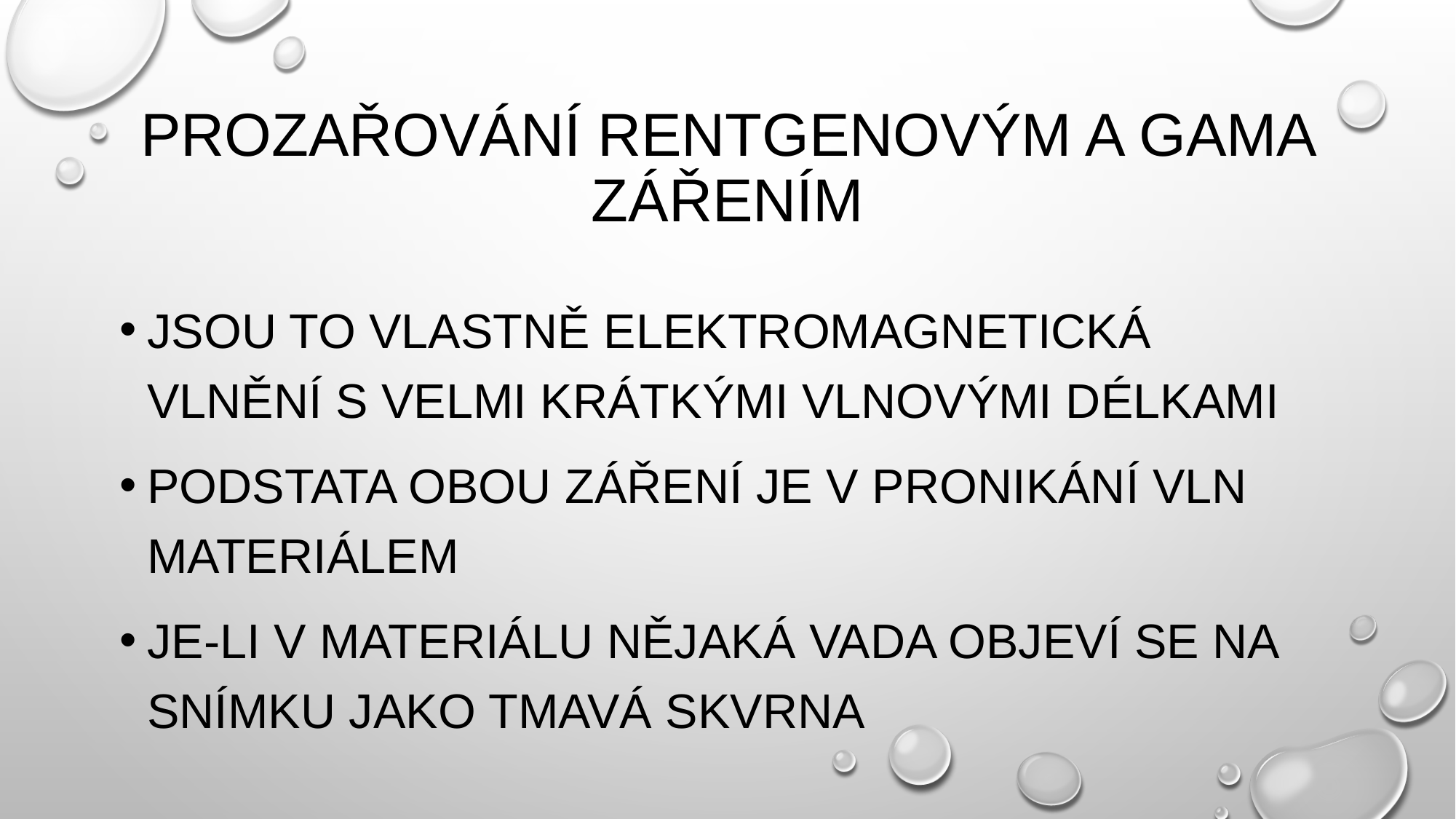

# Prozařování rentgenovým a gama zářením
Jsou to vlastně elektromagnetická vlnění s velmi krátkými vlnovými délkami
Podstata obou záření je v pronikání vln materiálem
Je-li v materiálu nějaká vada objeví se na snímku jako tmavá skvrna